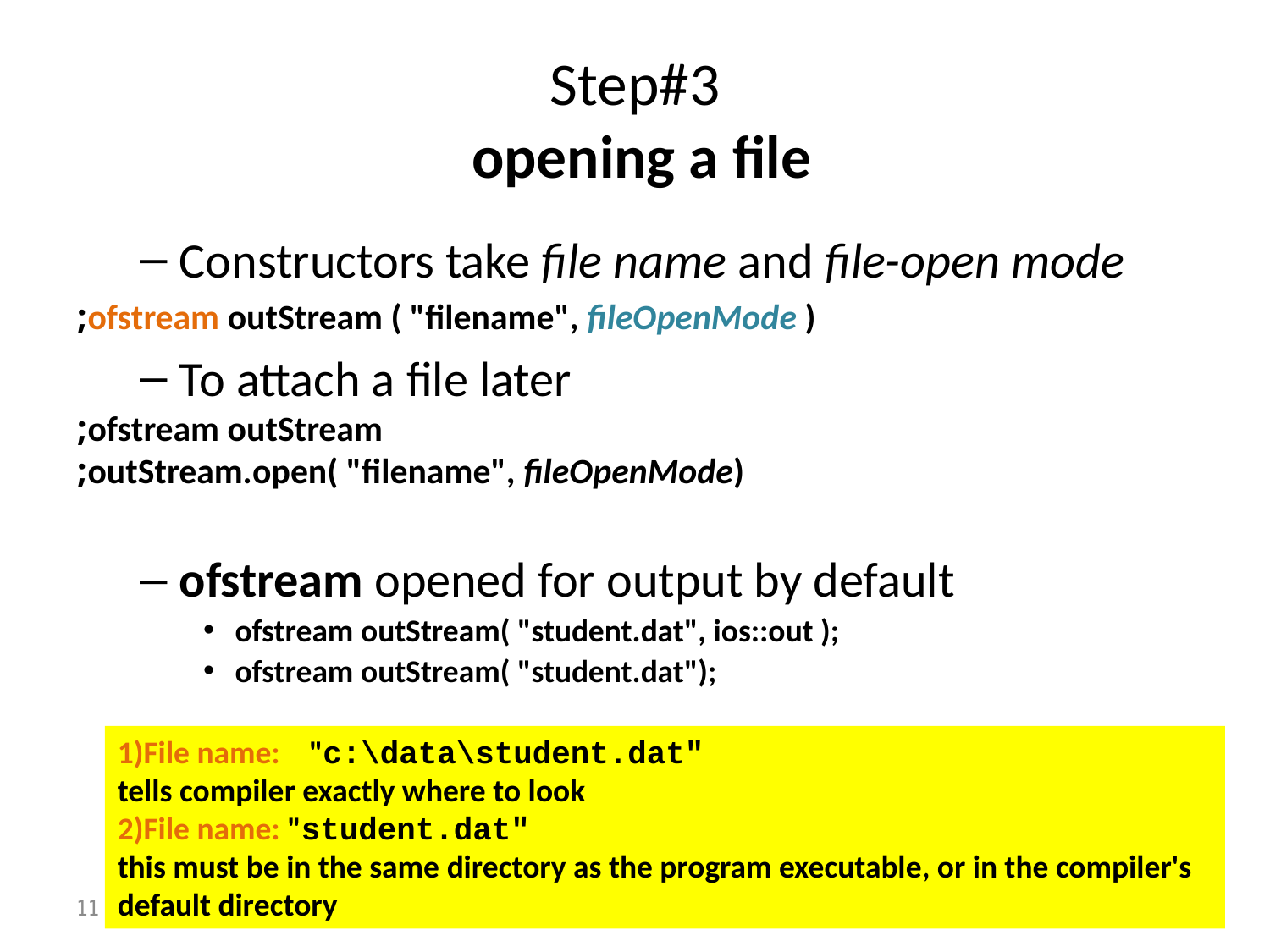

# Step#3 opening a file
Constructors take file name and file-open mode
ofstream outStream ( "filename", fileOpenMode );
To attach a file later
ofstream outStream;
outStream.open( "filename", fileOpenMode);

ofstream opened for output by default
ofstream outStream( "student.dat", ios::out );
ofstream outStream( "student.dat");

1)File name:    "c:\data\student.dat"
tells compiler exactly where to look
2)File name: "student.dat"
this must be in the same directory as the program executable, or in the compiler's default directory
11
(c) Asma AlOsaimi